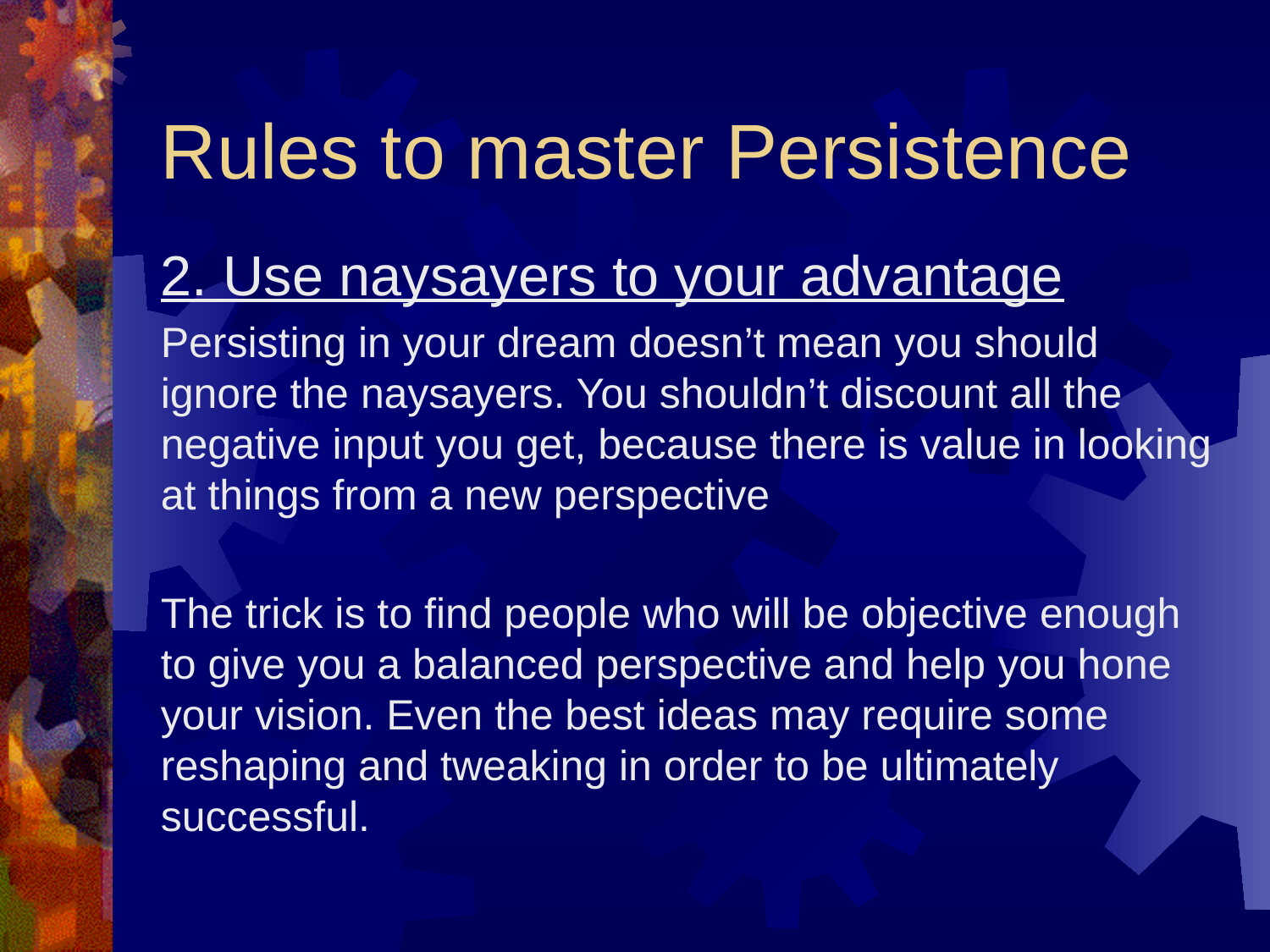

# Rules to master Persistence
2. Use naysayers to your advantage
Persisting in your dream doesn’t mean you should ignore the naysayers. You shouldn’t discount all the negative input you get, because there is value in looking at things from a new perspective

The trick is to find people who will be objective enough to give you a balanced perspective and help you hone your vision. Even the best ideas may require some reshaping and tweaking in order to be ultimately successful.